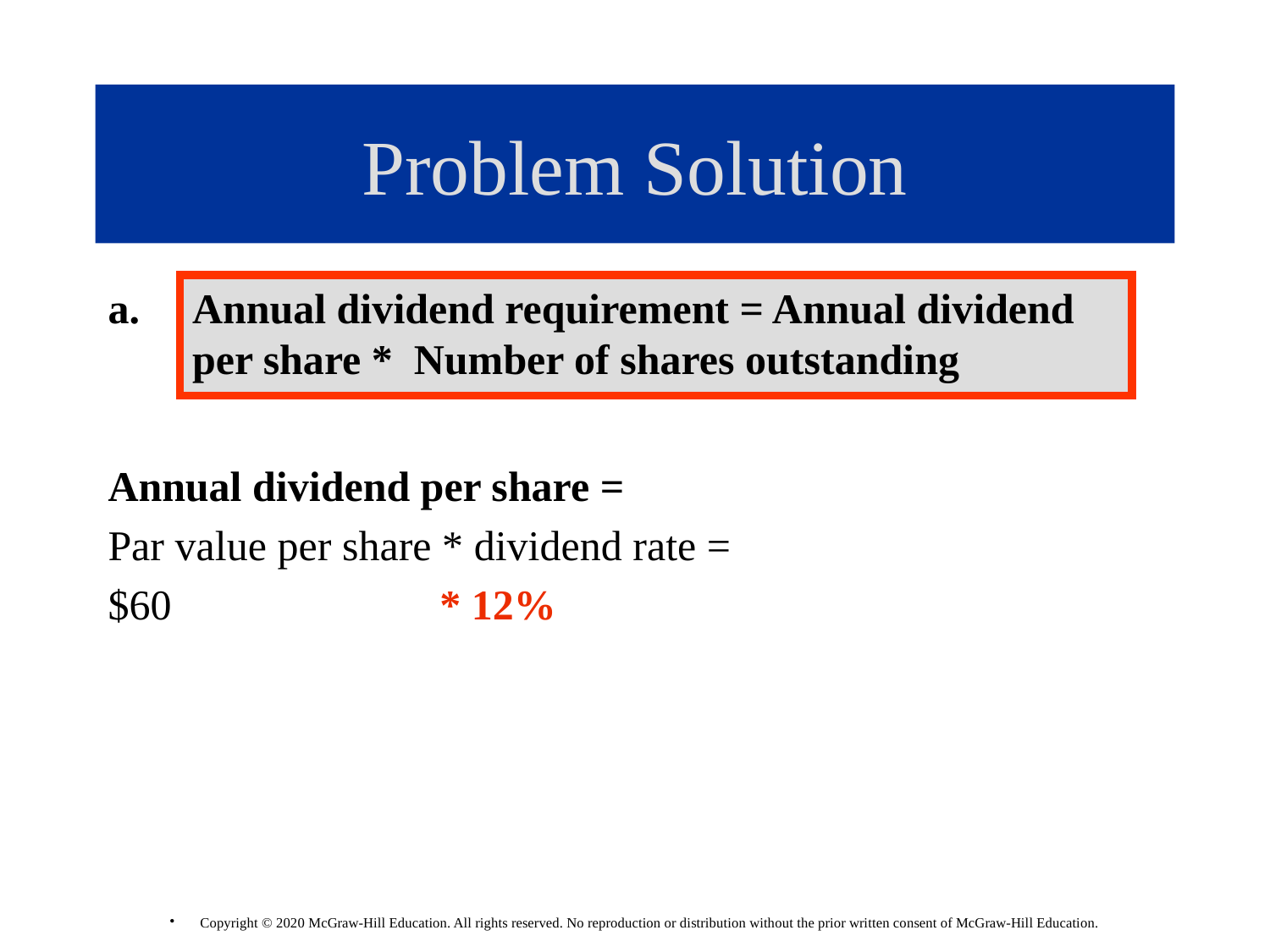

# Problem Solution
a.

Annual dividend per share =
Par value per share * dividend rate =
$60                          * 12%
Annual dividend requirement = Annual dividend per share *  Number of shares outstanding